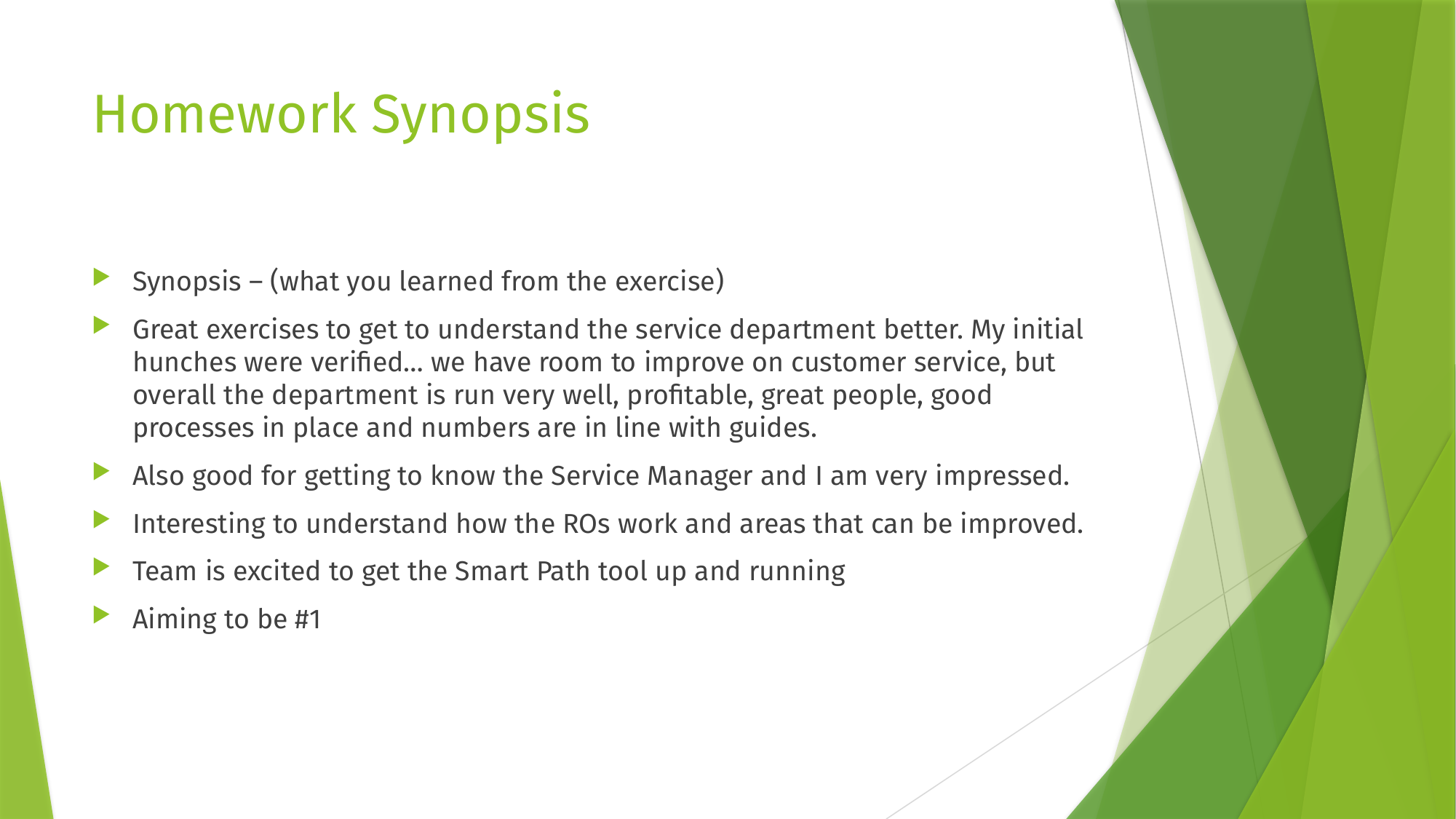

# Homework Synopsis
Synopsis – (what you learned from the exercise)
Great exercises to get to understand the service department better. My initial hunches were verified… we have room to improve on customer service, but overall the department is run very well, profitable, great people, good processes in place and numbers are in line with guides.
Also good for getting to know the Service Manager and I am very impressed.
Interesting to understand how the ROs work and areas that can be improved.
Team is excited to get the Smart Path tool up and running
Aiming to be #1